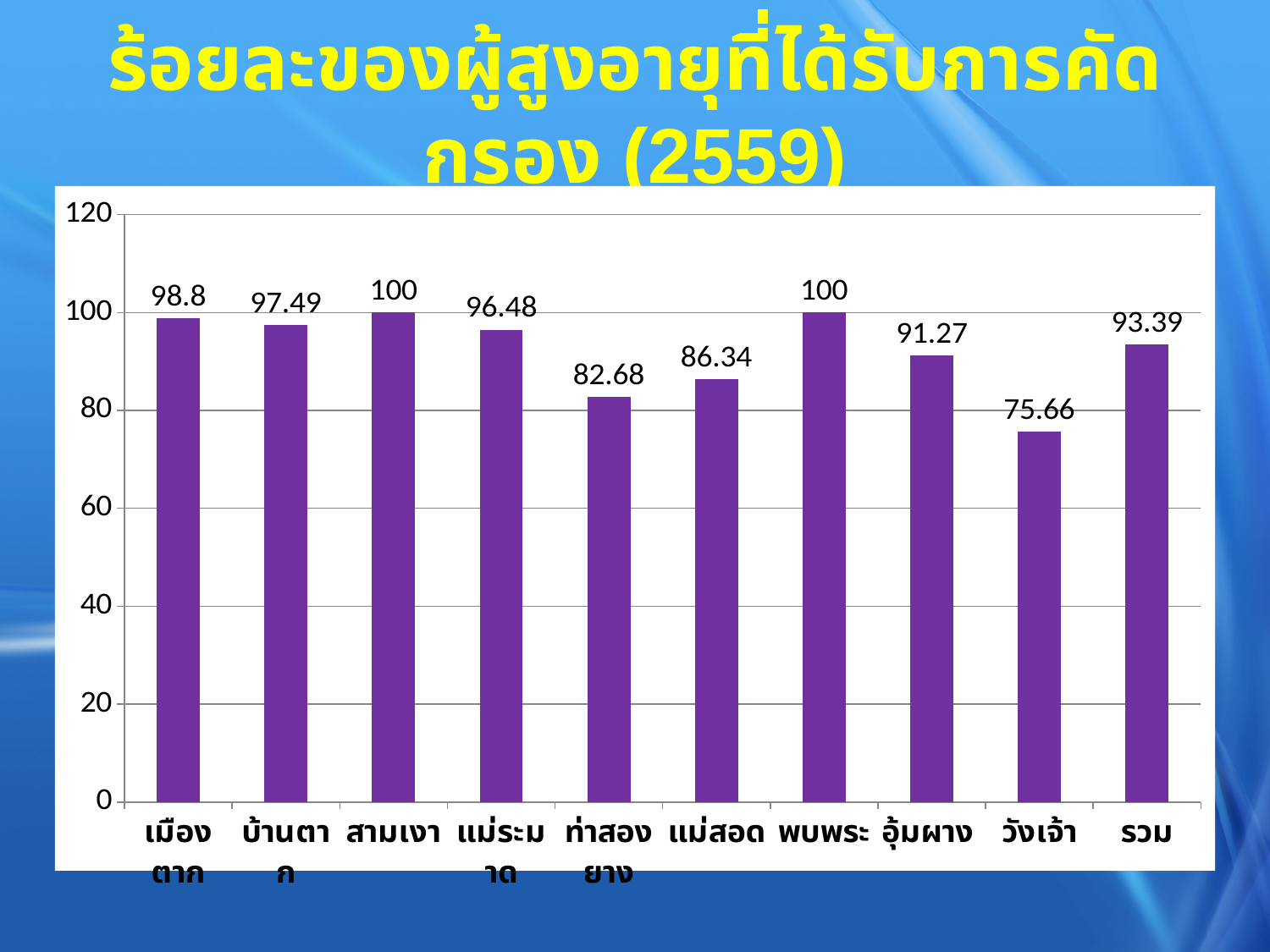

ร้อยละของผู้สูงอายุที่ได้รับการคัดกรอง (2559)

### Chart

| Category | ชุดข้อมูล 1 |
|---|---|
| เมืองตาก | 98.8 |
| บ้านตาก | 97.49 |
| สามเงา | 100.0 |
| แม่ระมาด | 96.48 |
| ท่าสองยาง | 82.68 |
| แม่สอด | 86.34 |
| พบพระ | 100.0 |
| อุ้มผาง  | 91.27 |
| วังเจ้า | 75.66 |
| รวม | 93.39 |